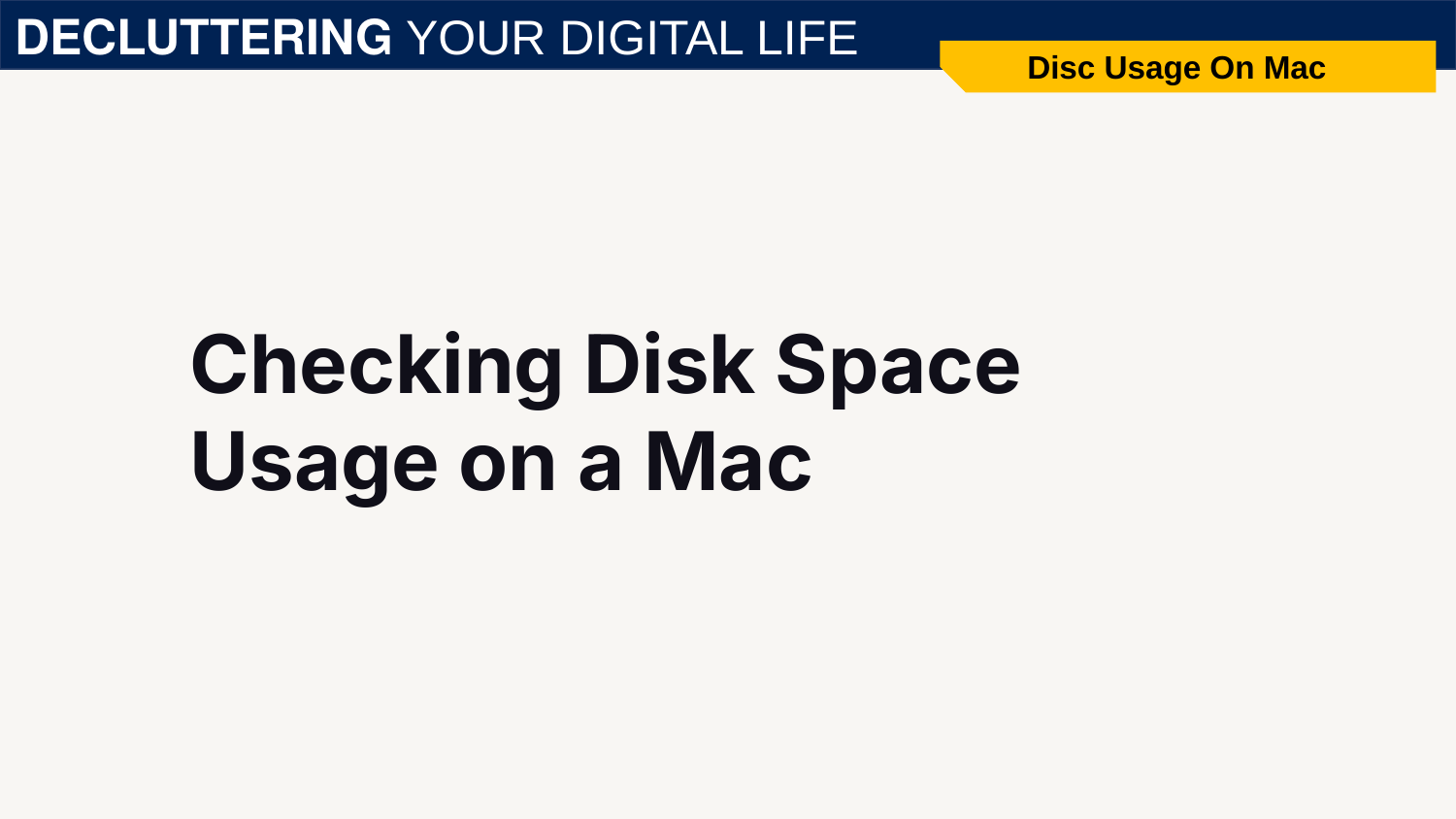

DECLUTTERING YOUR DIGITAL LIFE
Disc Usage On Mac

# Checking Disk Space Usage on a Mac